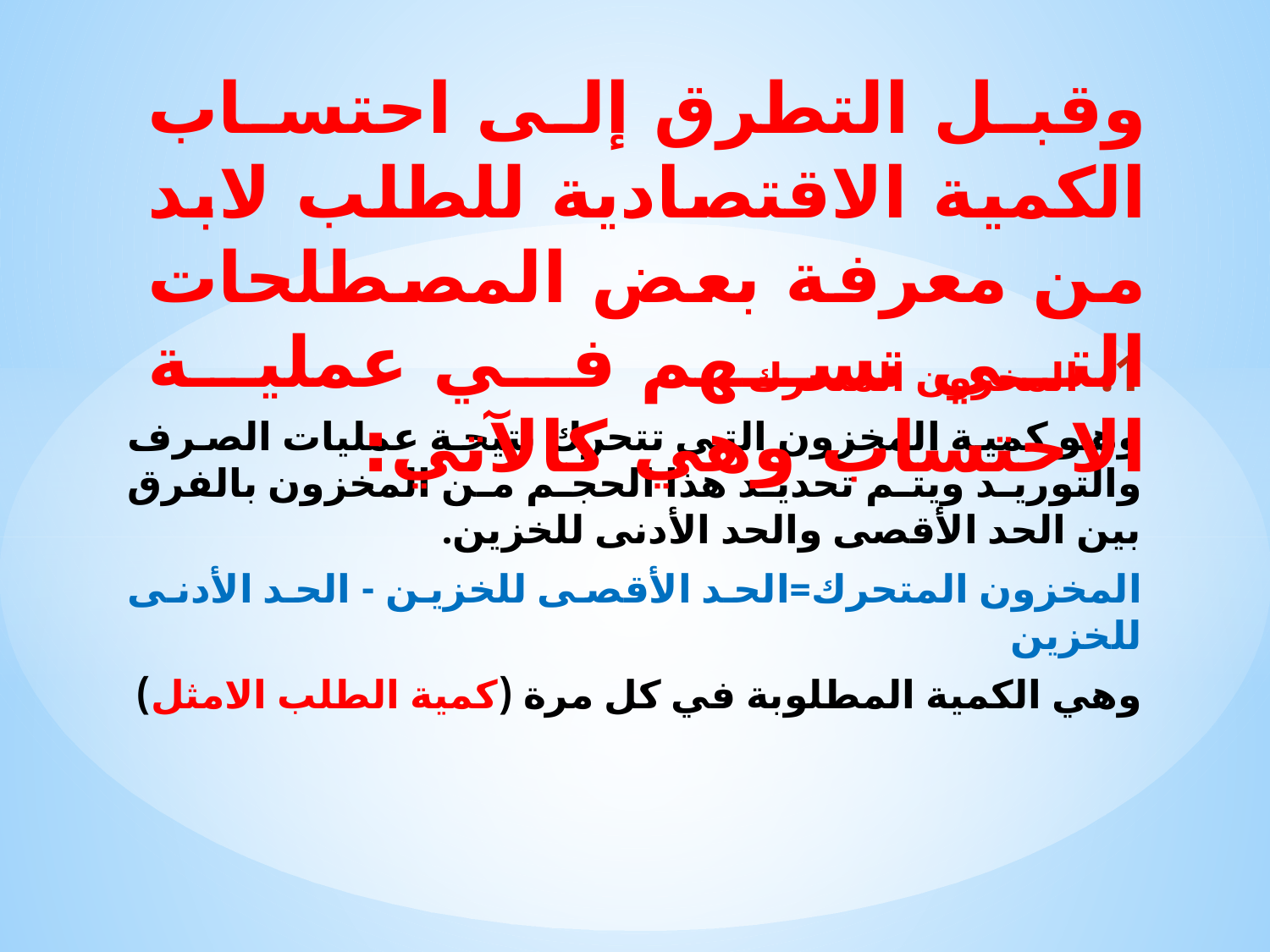

# وقبل التطرق إلى احتساب الكمية الاقتصادية للطلب لابد من معرفة بعض المصطلحات التي تسهم في عملية الاحتساب وهي كالآتي:
المخزون المتحرك
وهو كمية المخزون التي تتحرك نتيجة عمليات الصرف والتوريد ويتم تحديد هذا الحجم من المخزون بالفرق بين الحد الأقصى والحد الأدنى للخزين.
المخزون المتحرك=الحد الأقصى للخزين - الحد الأدنى للخزين
وهي الكمية المطلوبة في كل مرة (كمية الطلب الامثل)